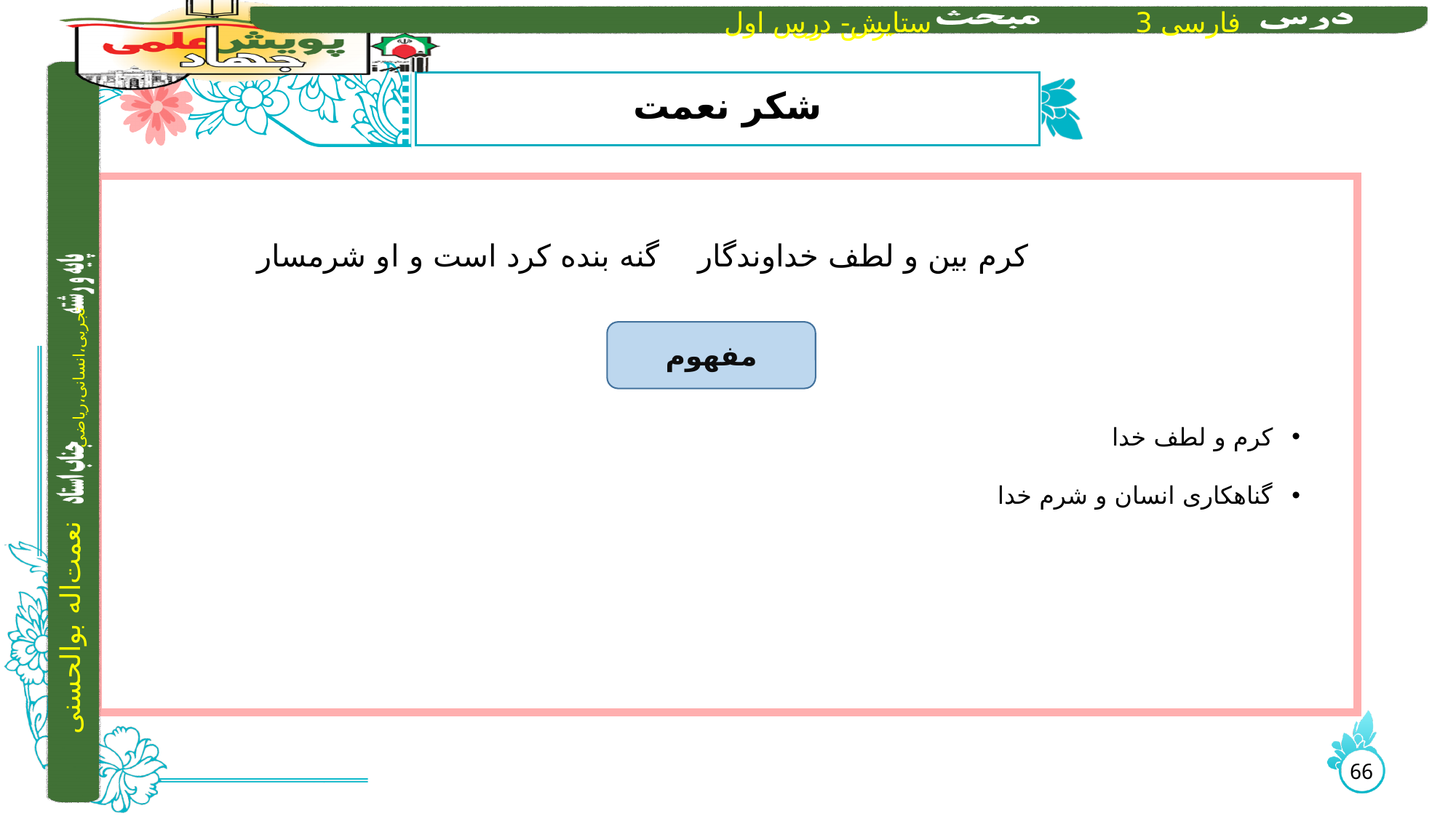

# شکر نعمت
کرم بین و لطف خداوندگار    گنه بنده کرد است و او شرمسار

کرم و لطف خدا
گناهکاری انسان و شرم خدا